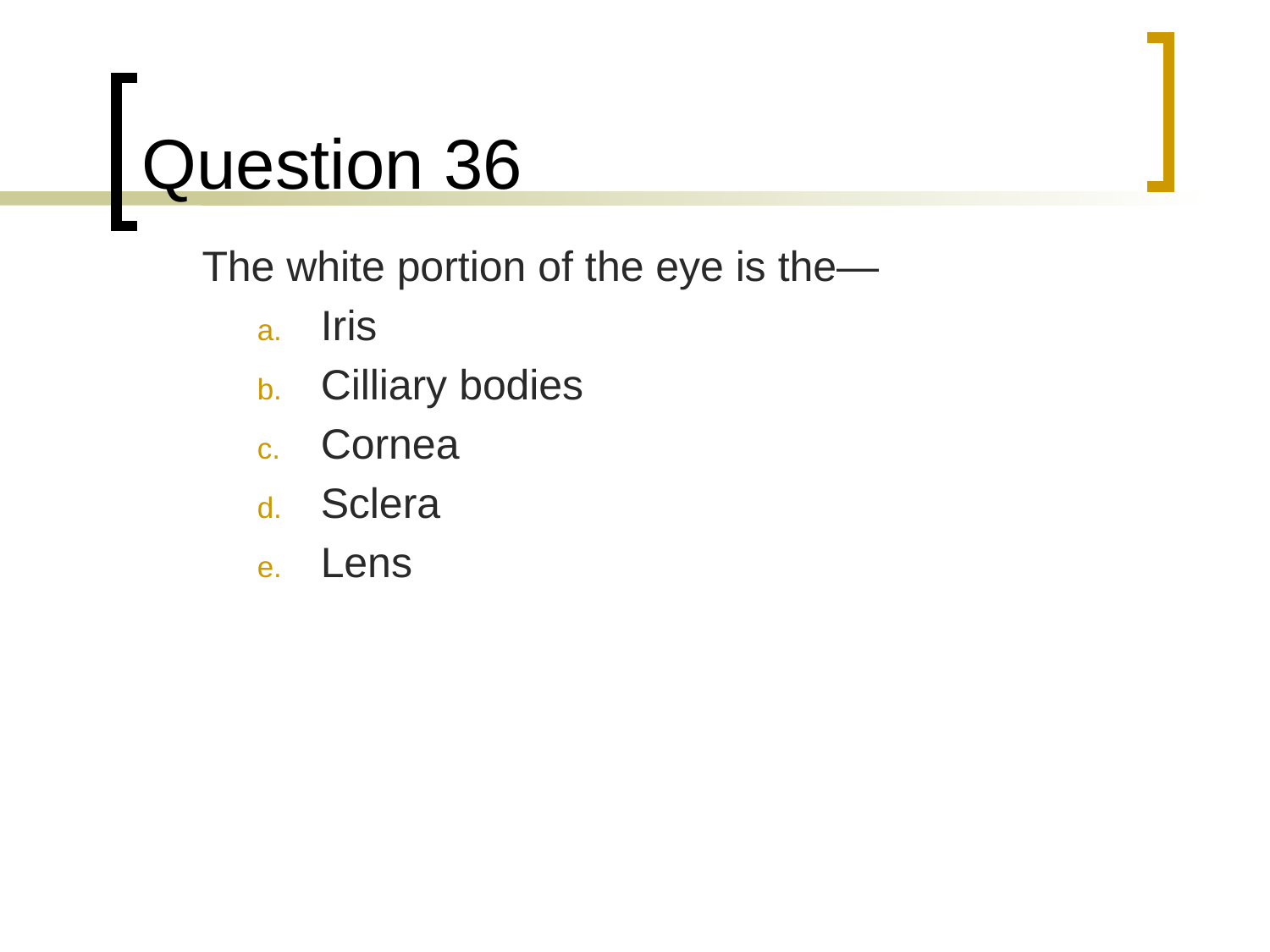

# Question 36
	The white portion of the eye is the—
Iris
Cilliary bodies
Cornea
Sclera
Lens